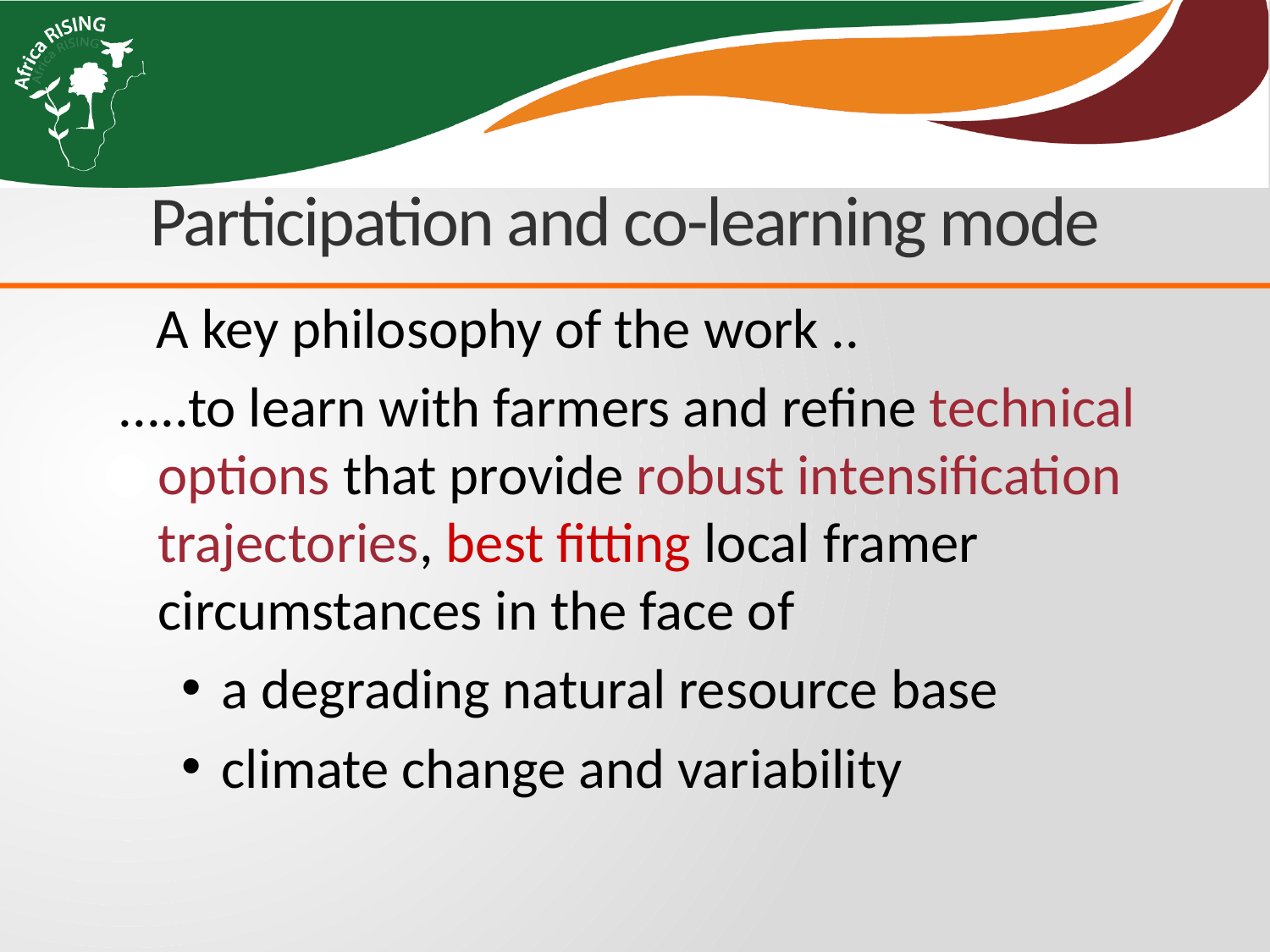

# Participation and co-learning mode

   A key philosophy of the work ..
.....to learn with farmers and refine technical options that provide robust intensification trajectories, best fitting local framer circumstances in the face of
a degrading natural resource base
climate change and variability